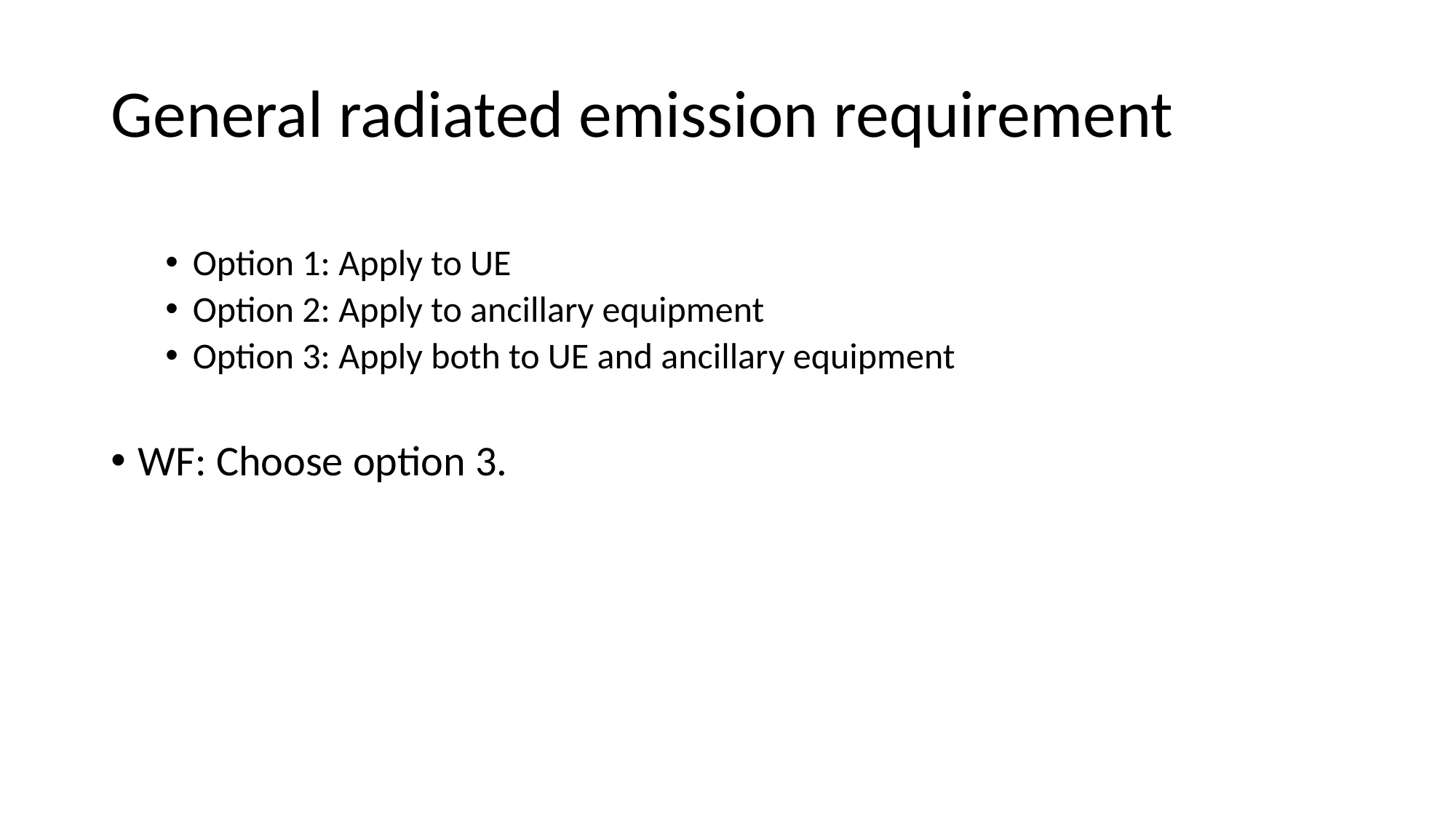

# General radiated emission requirement

Option 1: Apply to UE
Option 2: Apply to ancillary equipment
Option 3: Apply both to UE and ancillary equipment

WF: Choose option 3.